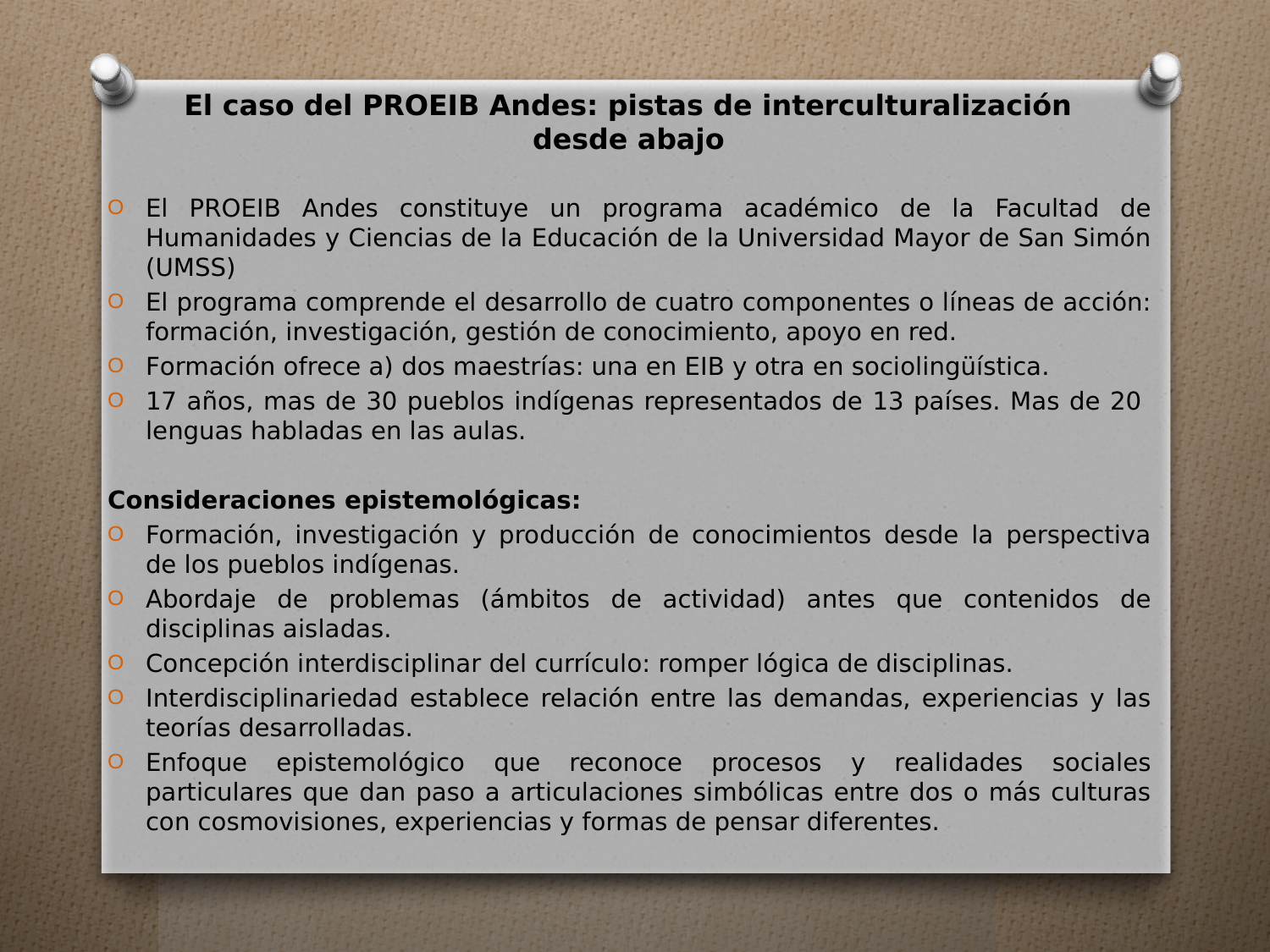

# El caso del PROEIB Andes: pistas de interculturalización desde abajo
El PROEIB Andes constituye un programa académico de la Facultad de Humanidades y Ciencias de la Educación de la Universidad Mayor de San Simón (UMSS)
El programa comprende el desarrollo de cuatro componentes o líneas de acción: formación, investigación, gestión de conocimiento, apoyo en red.
Formación ofrece a) dos maestrías: una en EIB y otra en sociolingüística.
17 años, mas de 30 pueblos indígenas representados de 13 países. Mas de 20  lenguas habladas en las aulas.

Consideraciones epistemológicas:
Formación, investigación y producción de conocimientos desde la perspectiva de los pueblos indígenas.
Abordaje de problemas (ámbitos de actividad) antes que contenidos de disciplinas aisladas.
Concepción interdisciplinar del currículo: romper lógica de disciplinas.
Interdisciplinariedad establece relación entre las demandas, experiencias y las teorías desarrolladas.
Enfoque epistemológico que reconoce procesos y realidades sociales particulares que dan paso a articulaciones simbólicas entre dos o más culturas con cosmovisiones, experiencias y formas de pensar diferentes.